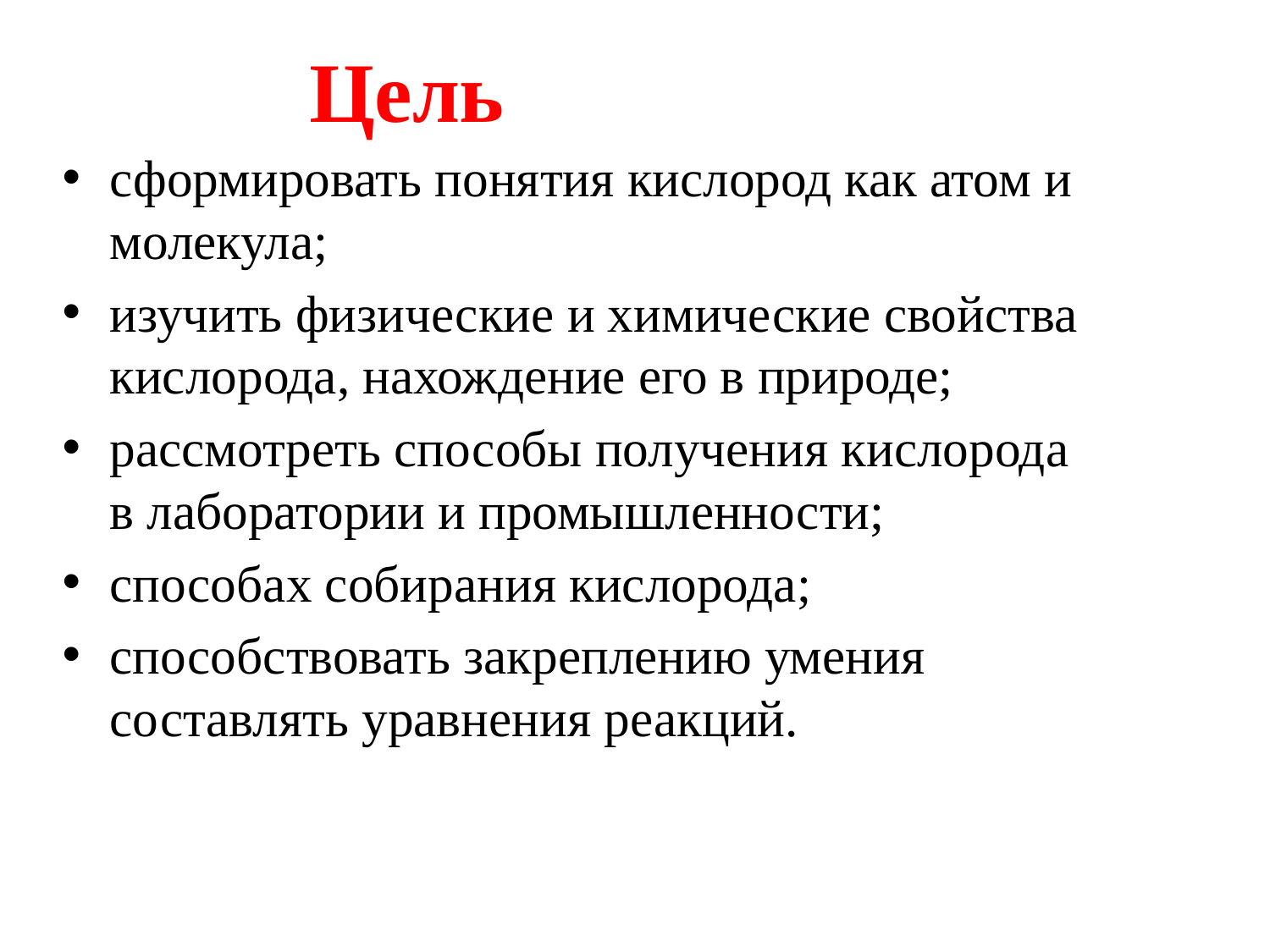

# Цель
сформировать понятия кислород как атом и молекула;
изучить физические и химические свойства кислорода, нахождение его в природе;
рассмотреть способы получения кислорода в лаборатории и промышленности;
способах собирания кислорода;
способствовать закреплению умения составлять уравнения реакций.